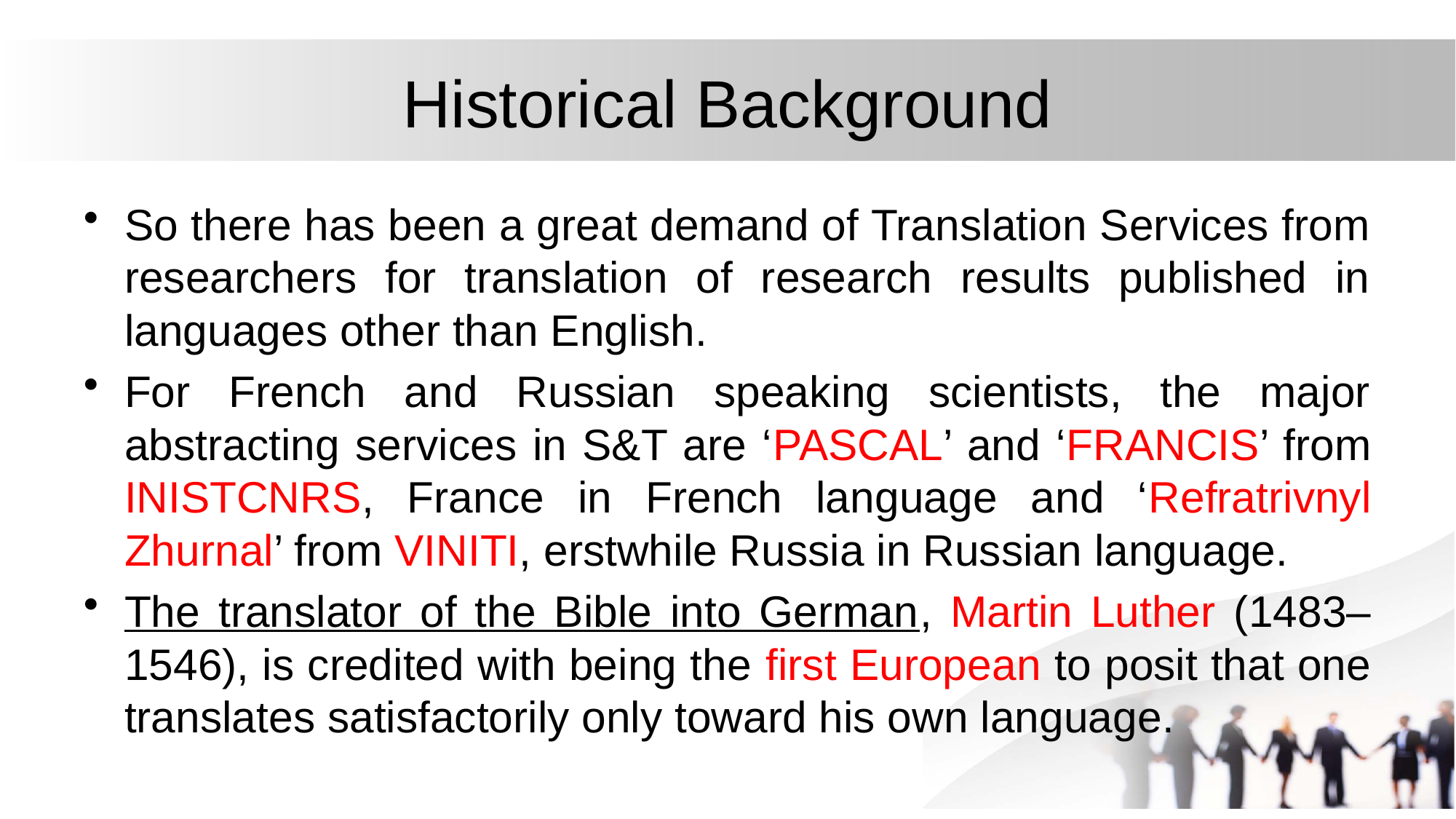

# Historical Background
So there has been a great demand of Translation Services from researchers for translation of research results published in languages other than English.
For French and Russian speaking scientists, the major abstracting services in S&T are ‘PASCAL’ and ‘FRANCIS’ from INISTCNRS, France in French language and ‘Refratrivnyl Zhurnal’ from VINITI, erstwhile Russia in Russian language.
The translator of the Bible into German, Martin Luther (1483–1546), is credited with being the first European to posit that one translates satisfactorily only toward his own language.